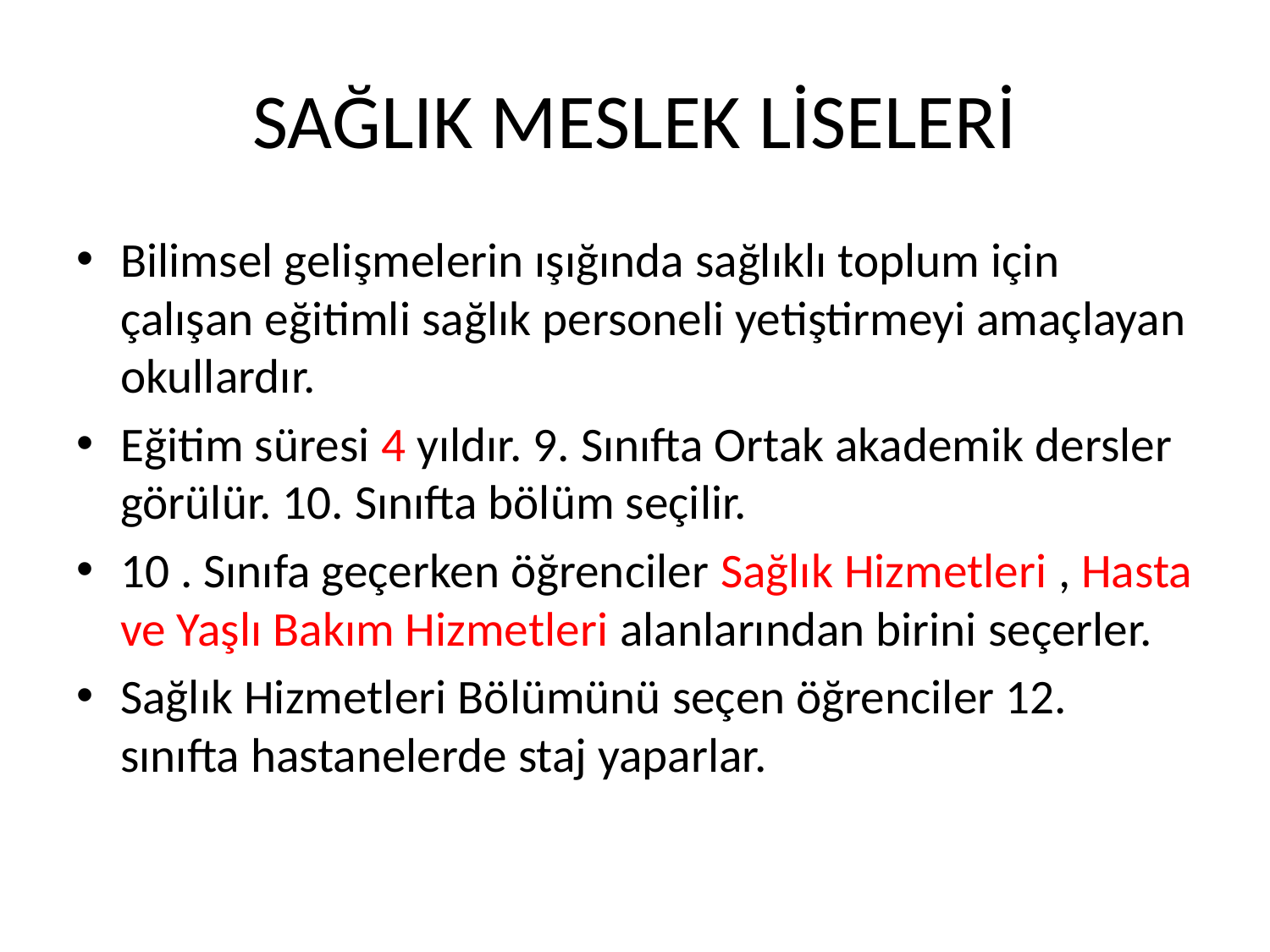

# SAĞLIK MESLEK LİSELERİ
Bilimsel gelişmelerin ışığında sağlıklı toplum için çalışan eğitimli sağlık personeli yetiştirmeyi amaçlayan okullardır.
Eğitim süresi 4 yıldır. 9. Sınıfta Ortak akademik dersler görülür. 10. Sınıfta bölüm seçilir.
10 . Sınıfa geçerken öğrenciler Sağlık Hizmetleri , Hasta ve Yaşlı Bakım Hizmetleri alanlarından birini seçerler.
Sağlık Hizmetleri Bölümünü seçen öğrenciler 12. sınıfta hastanelerde staj yaparlar.